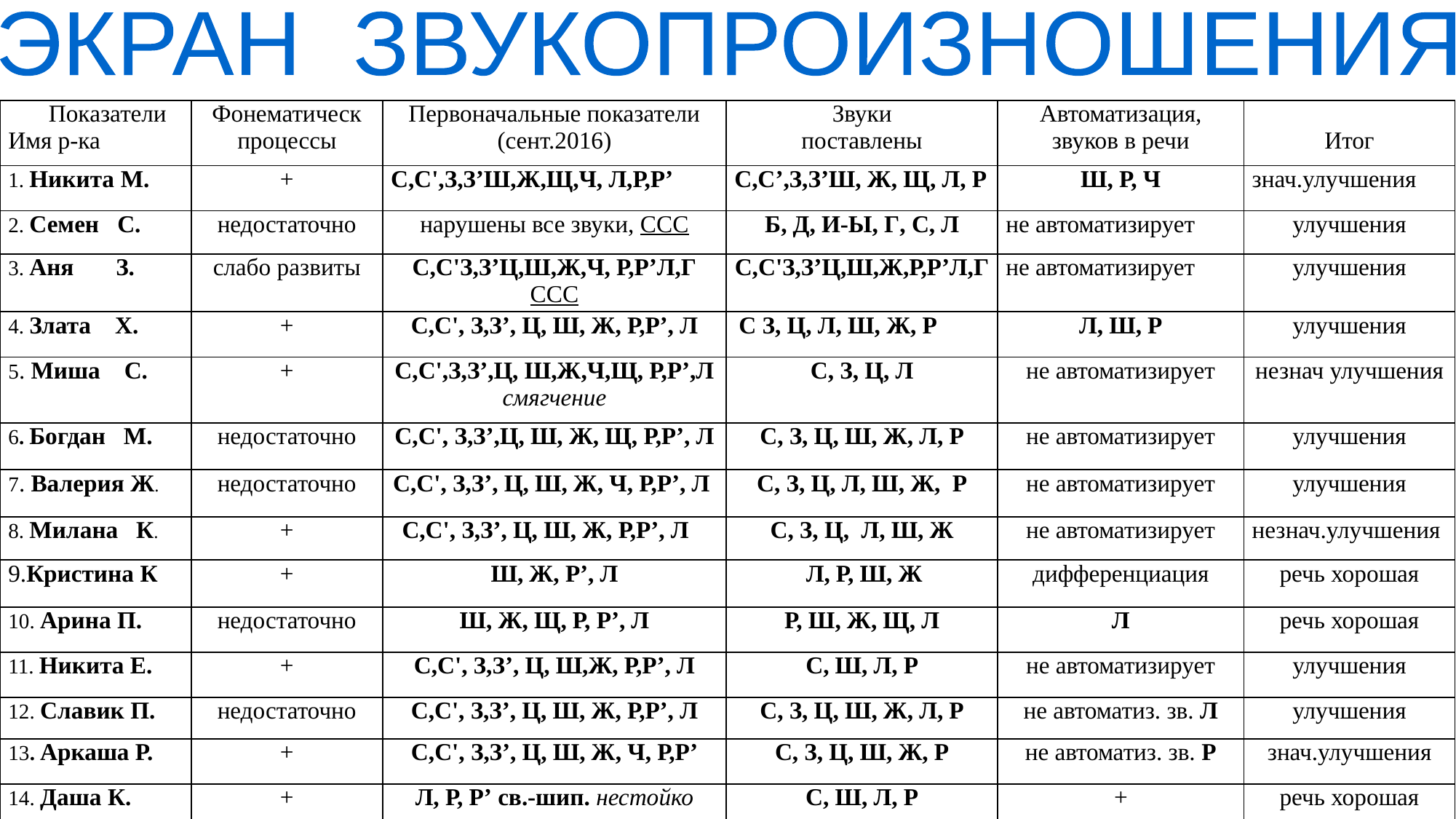

#
 ЭКРАН  ЗВУКОПРОИЗНОШЕНИЯ

| Показатели Имя р-ка | Фонематическ процессы | Первоначальные показатели (сент.2016) | Звуки поставлены | Автоматизация, звуков в речи | Итог |
| --- | --- | --- | --- | --- | --- |
| 1. Никита М. | + | С,С',З,З’Ш,Ж,Щ,Ч, Л,Р,Р’ | С,С’,З,З’Ш, Ж, Щ, Л, Р | Ш, Р, Ч | знач.улучшения |
| 2. Семен С. | недостаточно | нарушены все звуки, ССС | Б, Д, И-Ы, Г, С, Л | не автоматизирует | улучшения |
| 3. Аня З. | слабо развиты | С,С'З,З’Ц,Ш,Ж,Ч, Р,Р’Л,Г ССС | С,С'З,З’Ц,Ш,Ж,Р,Р’Л,Г | не автоматизирует | улучшения |
| 4. Злата Х. | + | С,С', З,З’, Ц, Ш, Ж, Р,Р’, Л | С З, Ц, Л, Ш, Ж, Р | Л, Ш, Р | улучшения |
| 5. Миша С. | + | С,С',З,З’,Ц, Ш,Ж,Ч,Щ, Р,Р’,Л смягчение | С, З, Ц, Л | не автоматизирует | незнач улучшения |
| 6. Богдан М. | недостаточно | С,С', З,З’,Ц, Ш, Ж, Щ, Р,Р’, Л | С, З, Ц, Ш, Ж, Л, Р | не автоматизирует | улучшения |
| 7. Валерия Ж. | недостаточно | С,С', З,З’, Ц, Ш, Ж, Ч, Р,Р’, Л | С, З, Ц, Л, Ш, Ж, Р | не автоматизирует | улучшения |
| 8. Милана К. | + | С,С', З,З’, Ц, Ш, Ж, Р,Р’, Л | С, З, Ц, Л, Ш, Ж | не автоматизирует | незнач.улучшения |
| 9.Кристина К | + | Ш, Ж, Р’, Л | Л, Р, Ш, Ж | дифференциация | речь хорошая |
| 10. Арина П. | недостаточно | Ш, Ж, Щ, Р, Р’, Л | Р, Ш, Ж, Щ, Л | Л | речь хорошая |
| 11. Никита Е. | + | С,С', З,З’, Ц, Ш,Ж, Р,Р’, Л | С, Ш, Л, Р | не автоматизирует | улучшения |
| 12. Славик П. | недостаточно | С,С', З,З’, Ц, Ш, Ж, Р,Р’, Л | С, З, Ц, Ш, Ж, Л, Р | не автоматиз. зв. Л | улучшения |
| 13. Аркаша Р. | + | С,С', З,З’, Ц, Ш, Ж, Ч, Р,Р’ | С, З, Ц, Ш, Ж, Р | не автоматиз. зв. Р | знач.улучшения |
| 14. Даша К. | + | Л, Р, Р’ св.-шип. нестойко | С, Ш, Л, Р | + | речь хорошая |